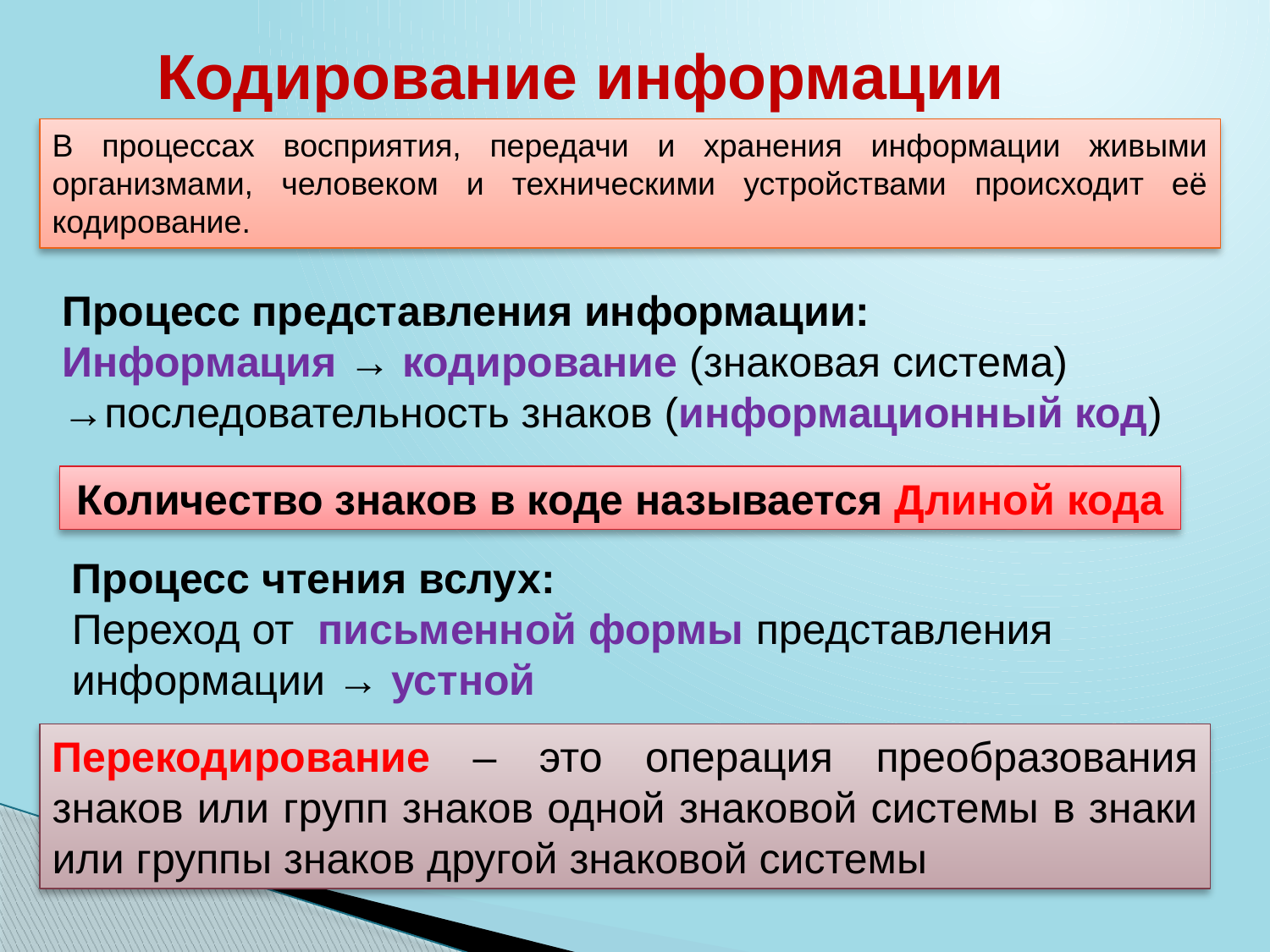

Кодирование информации
В процессах восприятия, передачи и хранения информации живыми организмами, человеком и техническими устройствами происходит её кодирование.
Процесс представления информации:
Информация → кодирование (знаковая система) →последовательность знаков (информационный код)
Количество знаков в коде называется Длиной кода
Процесс чтения вслух:
Переход от  письменной формы представления информации → устной
Перекодирование – это операция преобразования знаков или групп знаков одной знаковой системы в знаки или группы знаков другой знаковой системы